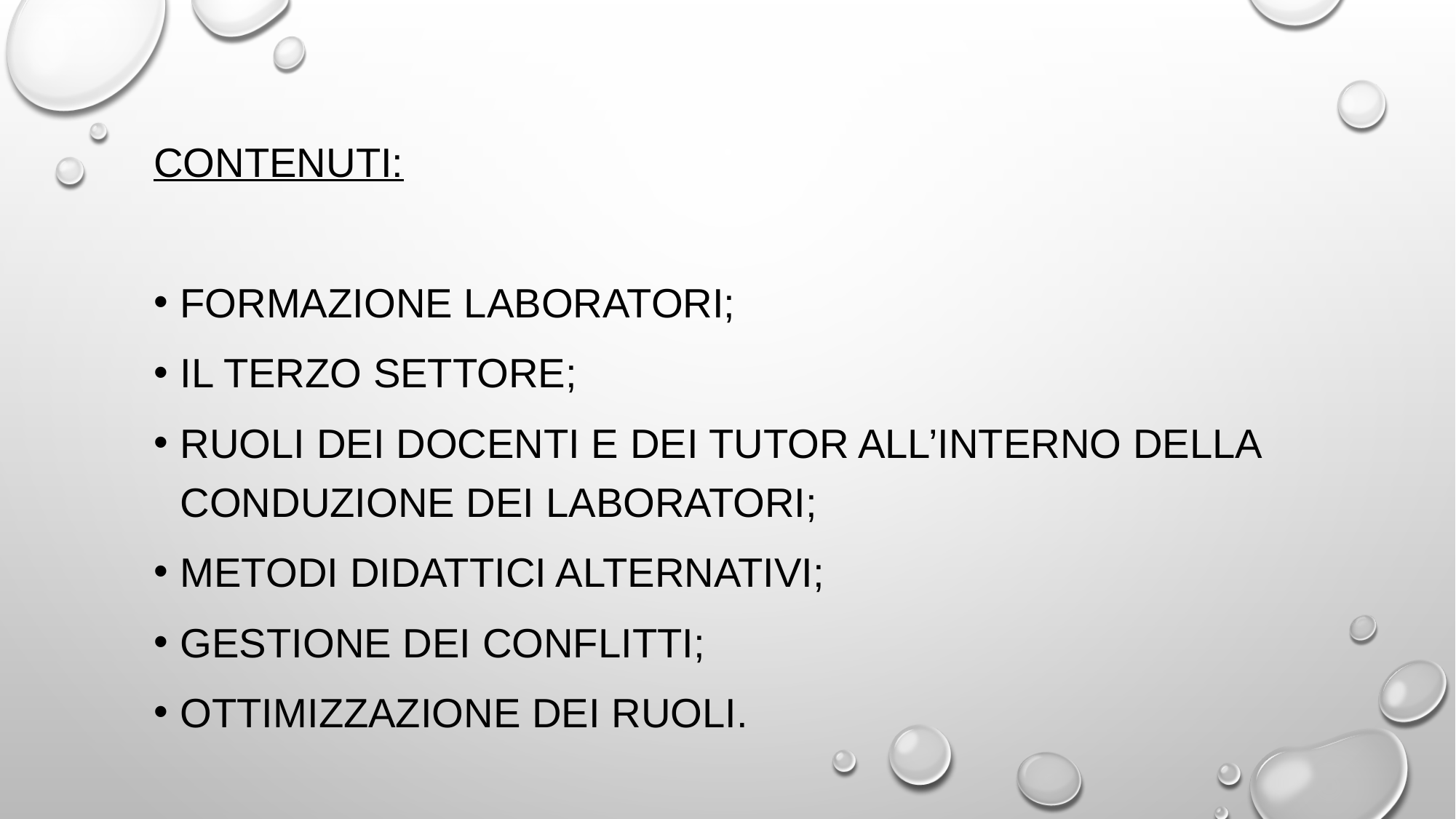

Contenuti:

Formazione LABORATORI;
Il Terzo Settore;
Ruoli dei docenti e dei tutor all’interno della conduzione dei laboratori;
Metodi didattici alternativi;
Gestione dei conflitti;
Ottimizzazione dei ruoli.